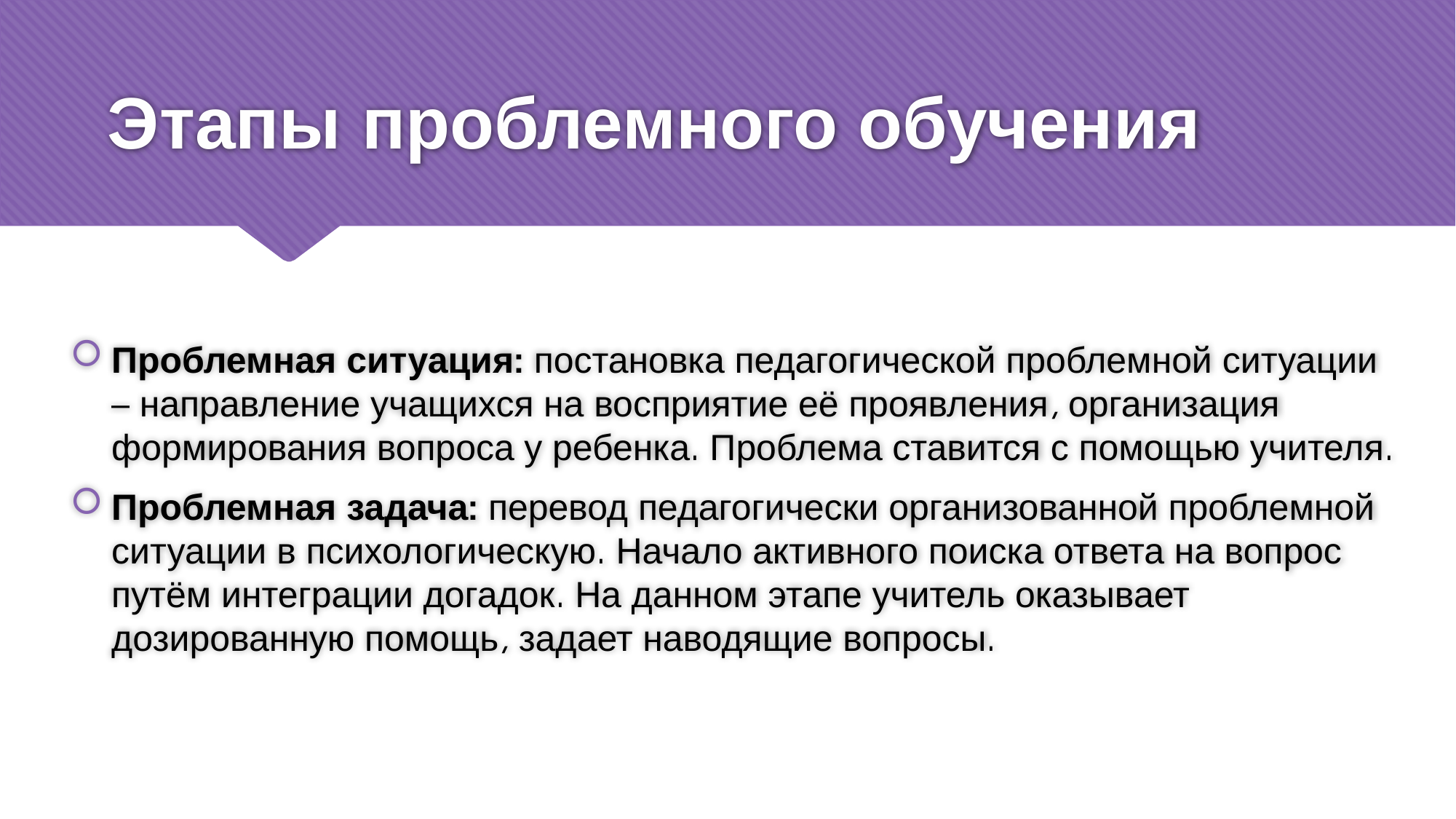

# Этапы проблемного обучения
Проблемная ситуация: постановка педагогической проблемной ситуации – направление учащихся на восприятие её проявления, организация формирования вопроса у ребенка. Проблема ставится с помощью учителя.
Проблемная задача: перевод педагогически организованной проблемной ситуации в психологическую. Начало активного поиска ответа на вопрос путём интеграции догадок. На данном этапе учитель оказывает дозированную помощь, задает наводящие вопросы.